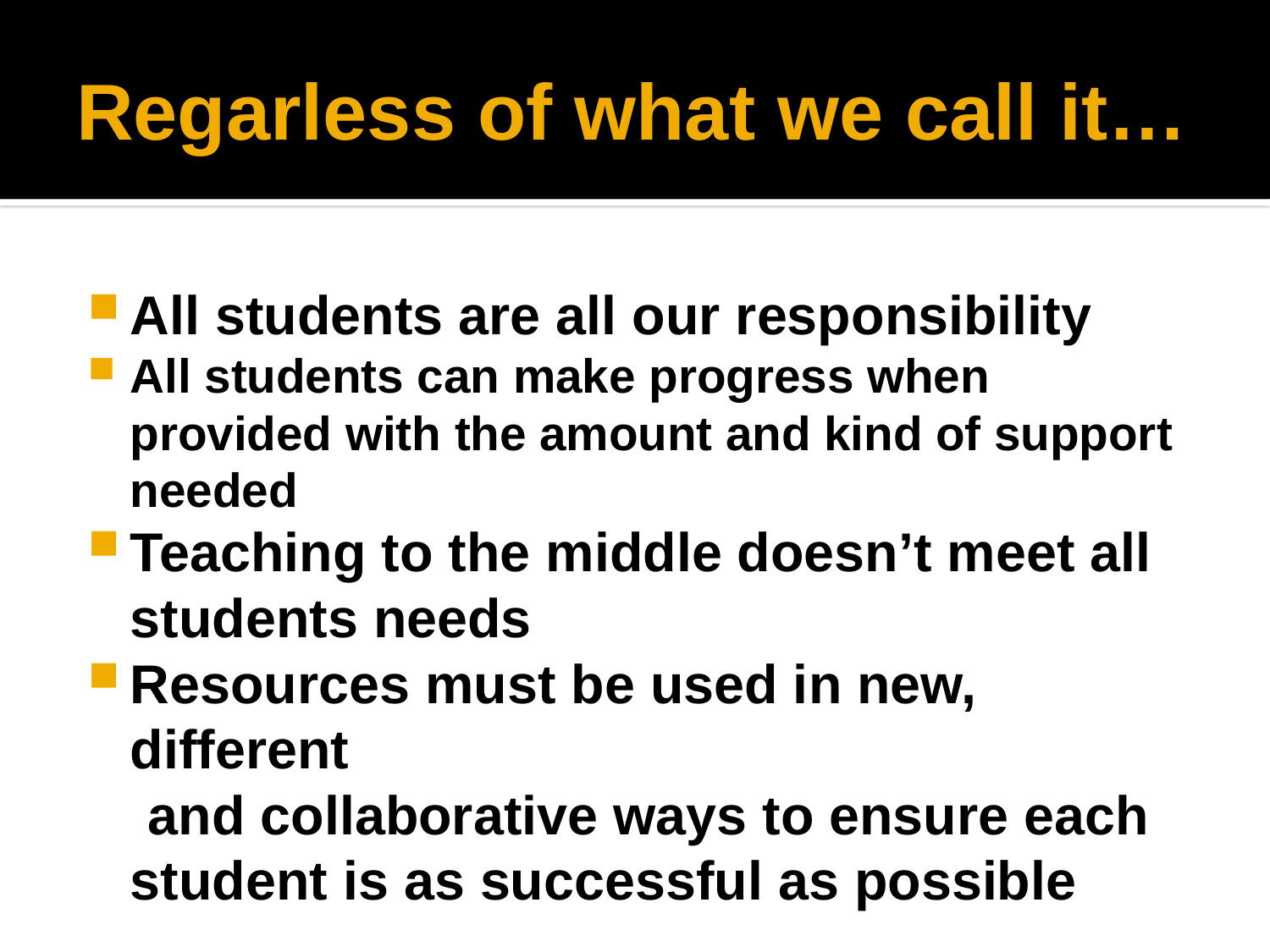

# Regarless of what we call it…

All students are all our responsibility
All students can make progress when provided with the amount and kind of support needed
Teaching to the middle doesn’t meet all students needs
Resources must be used in new, different
    and collaborative ways to ensure each student is as successful as possible